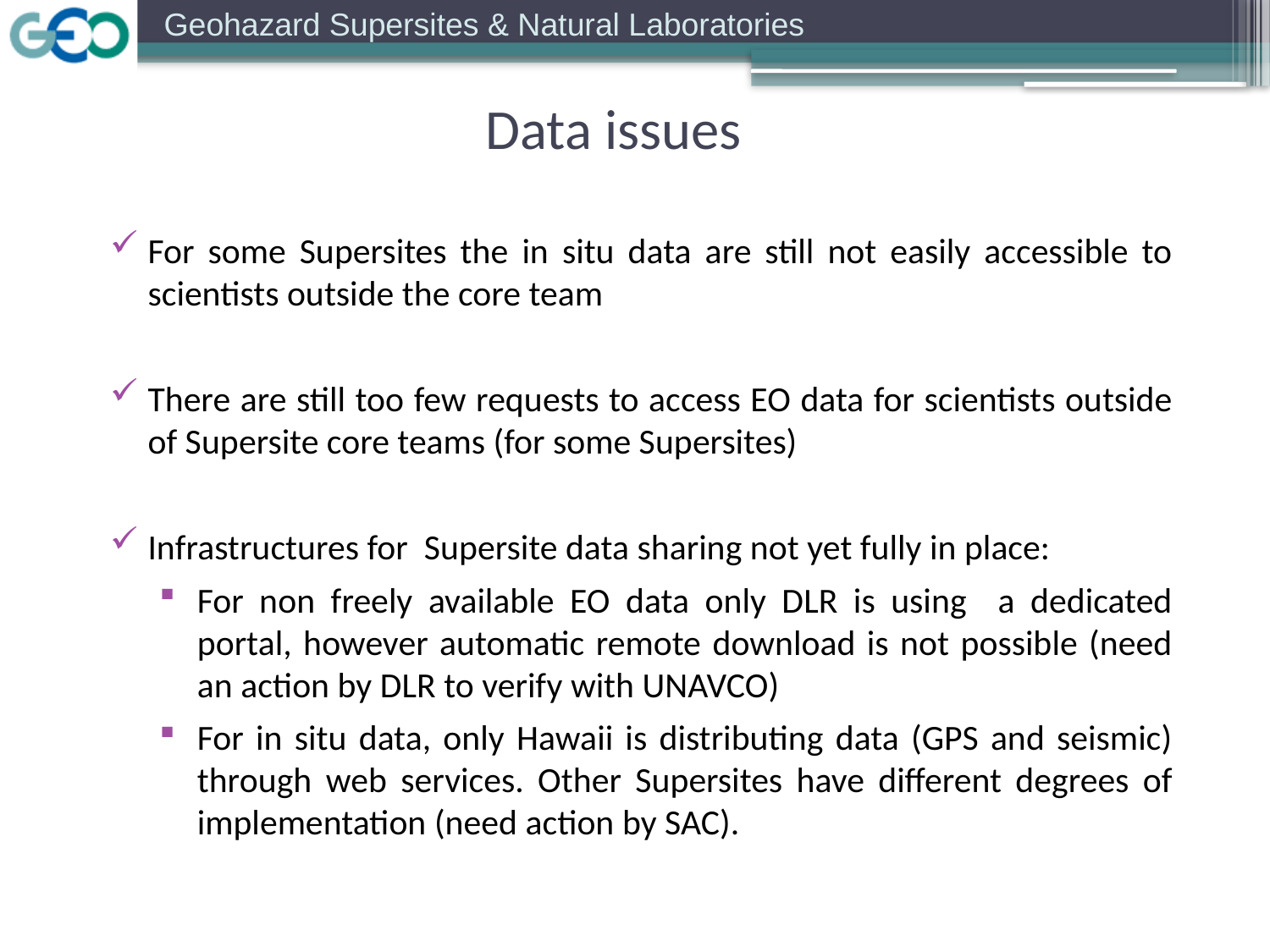

Data issues

For some Supersites the in situ data are still not easily accessible to scientists outside the core team

There are still too few requests to access EO data for scientists outside of Supersite core teams (for some Supersites)

Infrastructures for  Supersite data sharing not yet fully in place:
For non freely available EO data only DLR is using  a dedicated portal, however automatic remote download is not possible (need an action by DLR to verify with UNAVCO)
For in situ data, only Hawaii is distributing data (GPS and seismic) through web services. Other Supersites have different degrees of implementation (need action by SAC).